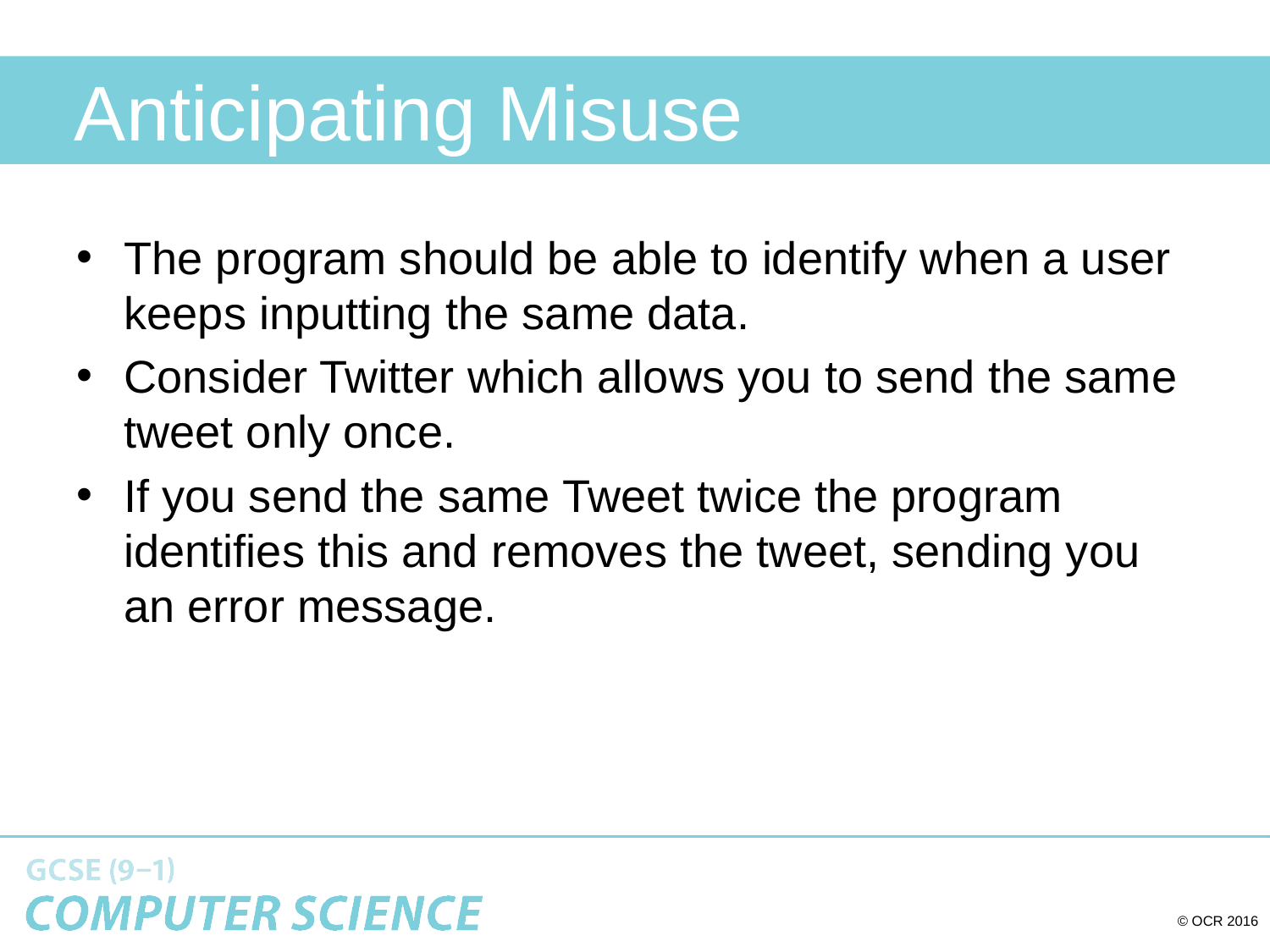

# Anticipating Misuse
The program should be able to identify when a user keeps inputting the same data.
Consider Twitter which allows you to send the same tweet only once.
If you send the same Tweet twice the program identifies this and removes the tweet, sending you an error message.